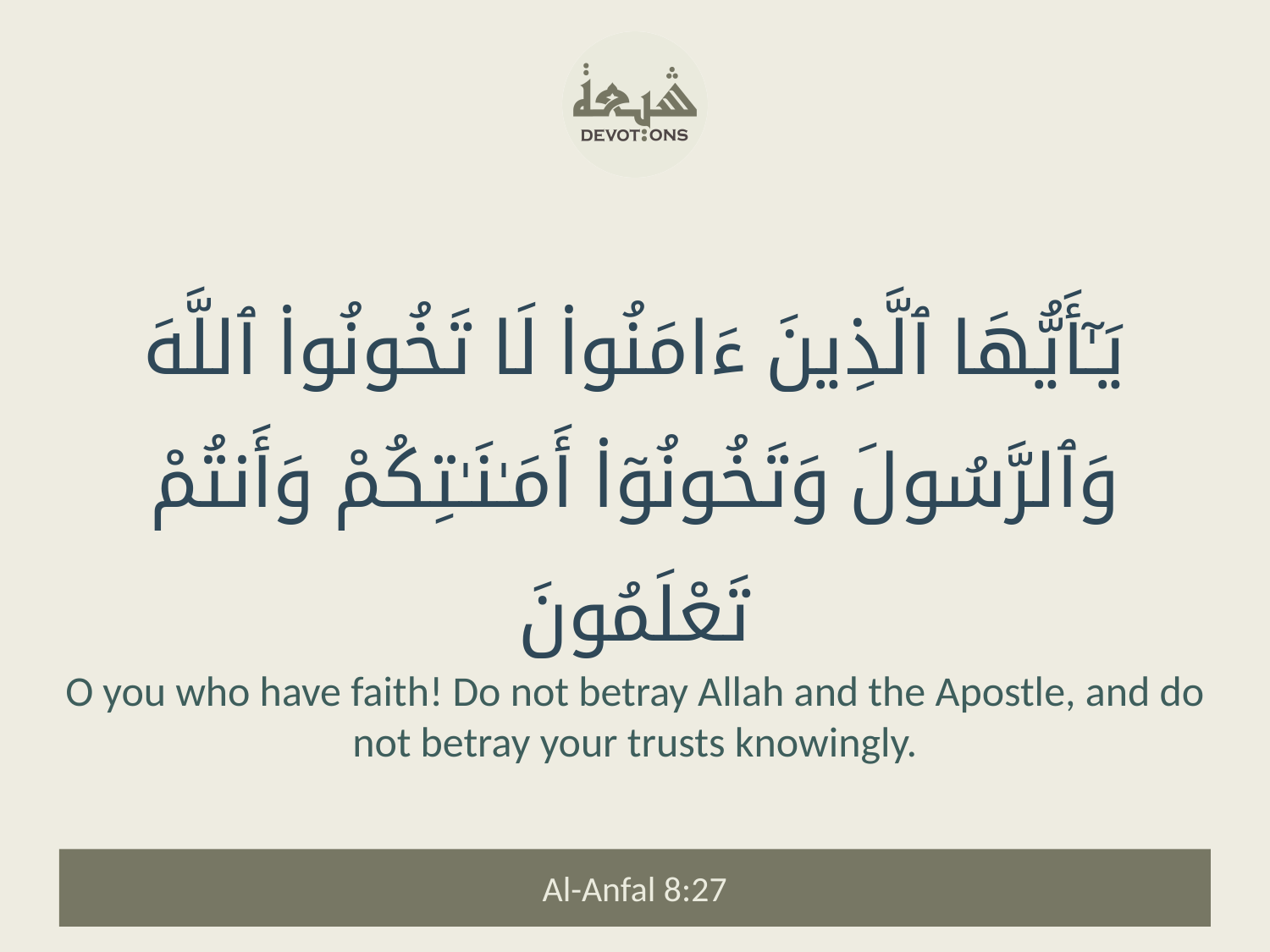

يَـٰٓأَيُّهَا ٱلَّذِينَ ءَامَنُوا۟ لَا تَخُونُوا۟ ٱللَّهَ وَٱلرَّسُولَ وَتَخُونُوٓا۟ أَمَـٰنَـٰتِكُمْ وَأَنتُمْ تَعْلَمُونَ
O you who have faith! Do not betray Allah and the Apostle, and do not betray your trusts knowingly.
Al-Anfal 8:27